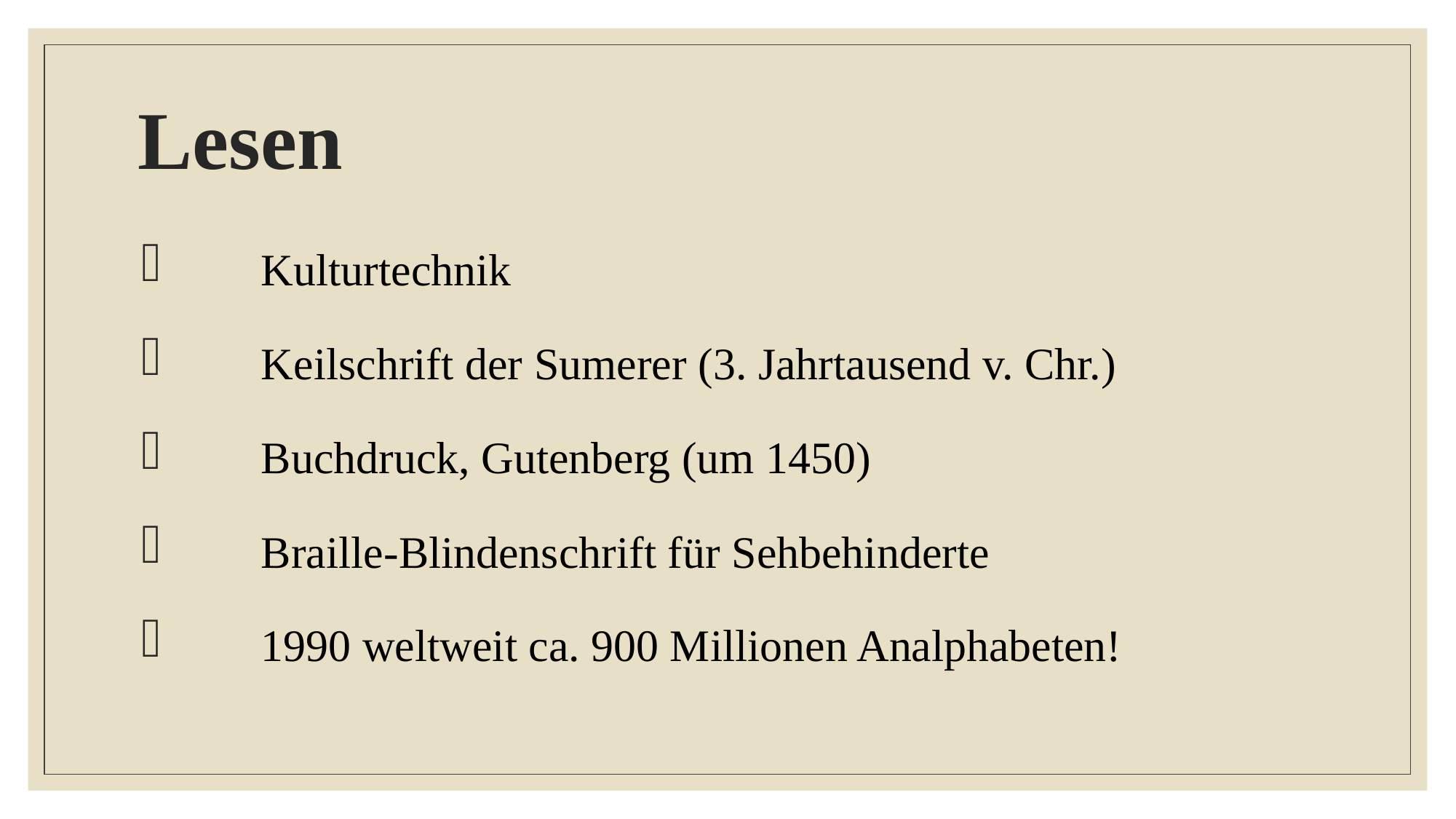

# Lesen
Kulturtechnik
Keilschrift der Sumerer (3. Jahrtausend v. Chr.)
Buchdruck, Gutenberg (um 1450)
Braille-Blindenschrift für Sehbehinderte
1990 weltweit ca. 900 Millionen Analphabeten!